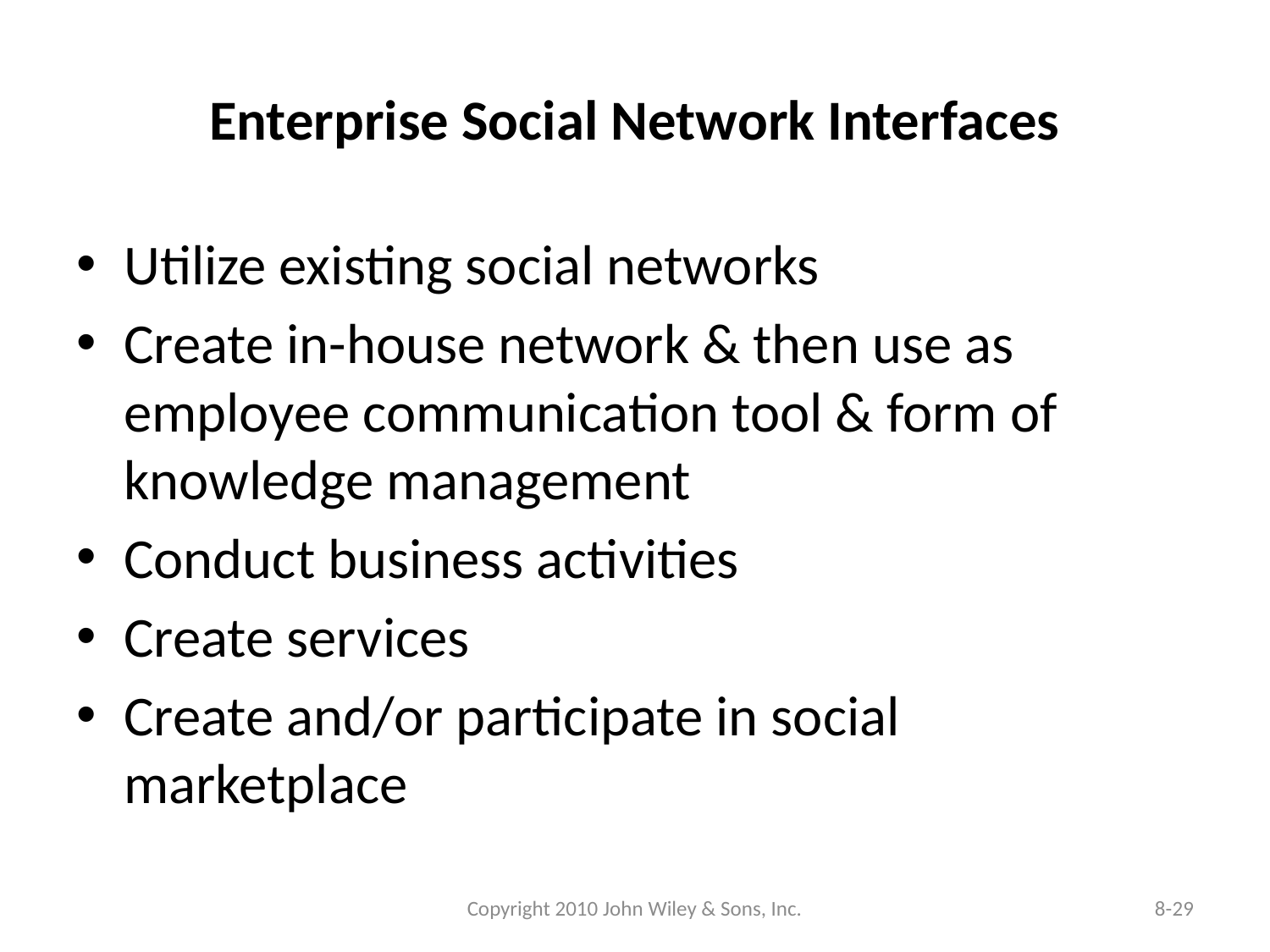

# Enterprise Social Network Interfaces
Utilize existing social networks
Create in-house network & then use as employee communication tool & form of knowledge management
Conduct business activities
Create services
Create and/or participate in social marketplace
Copyright 2010 John Wiley & Sons, Inc.
8-29